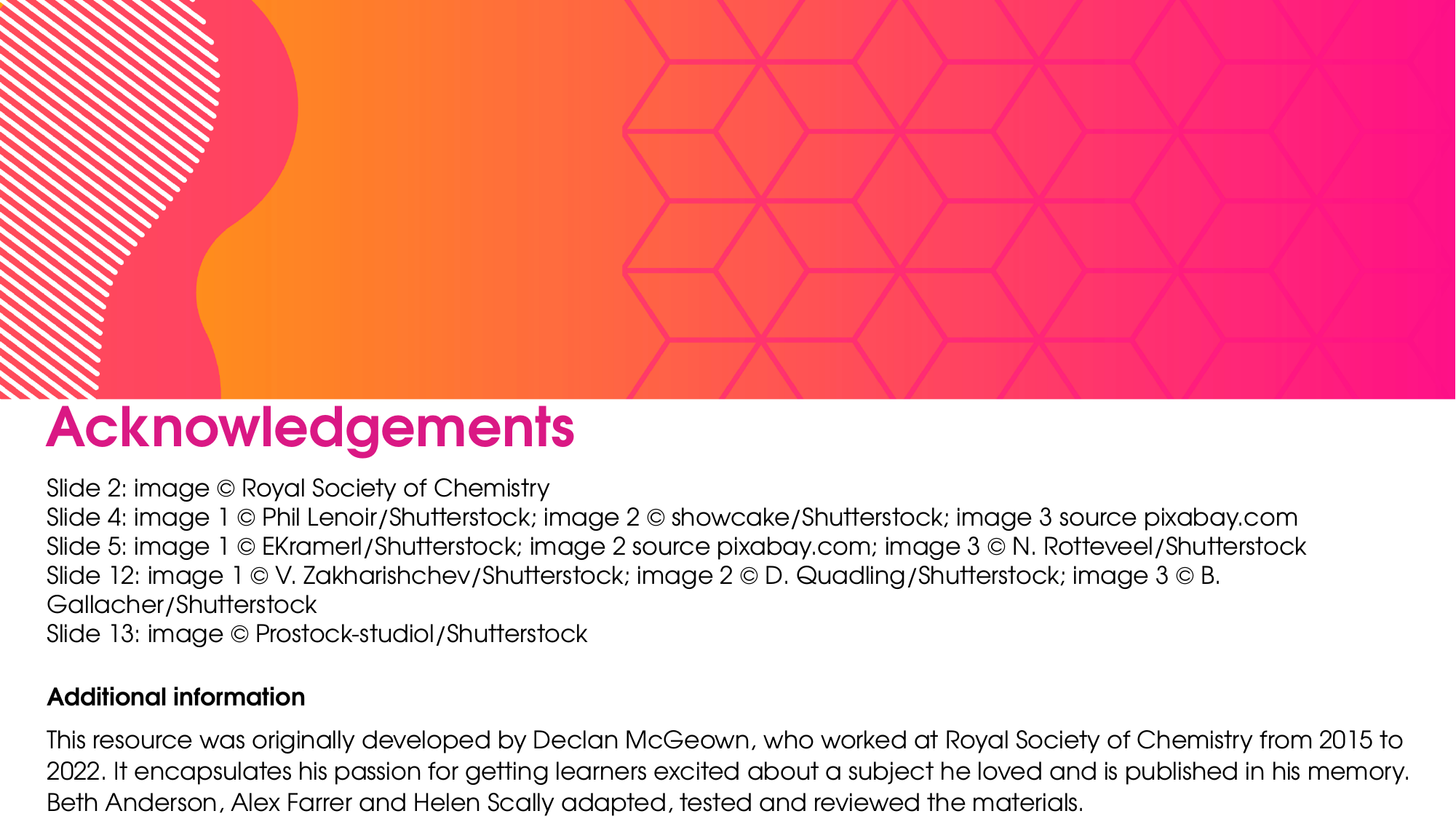

Acknowledgements

Slide 2: image © Royal Society of Chemistry
Slide 4: image 1 © Phil Lenoir/Shutterstock; image 2 © showcake/Shutterstock; image 3 source pixabay.com
Slide 5: image 1 © EKramerl/Shutterstock; image 2 source pixabay.com; image 3 © N. Rotteveel/Shutterstock
Slide 12: image 1 © V. Zakharishchev/Shutterstock; image 2 © D. Quadling/Shutterstock; image 3 © B. Gallacher/Shutterstock
Slide 13: image © Prostock-studiol/Shutterstock

Additional information
This resource was originally developed by Declan McGeown, who worked at Royal Society of Chemistry from 2015 to 2022. It encapsulates his passion for getting learners excited about a subject he loved and is published in his memory. Beth Anderson, Alex Farrer and Helen Scally adapted, tested and reviewed the materials.